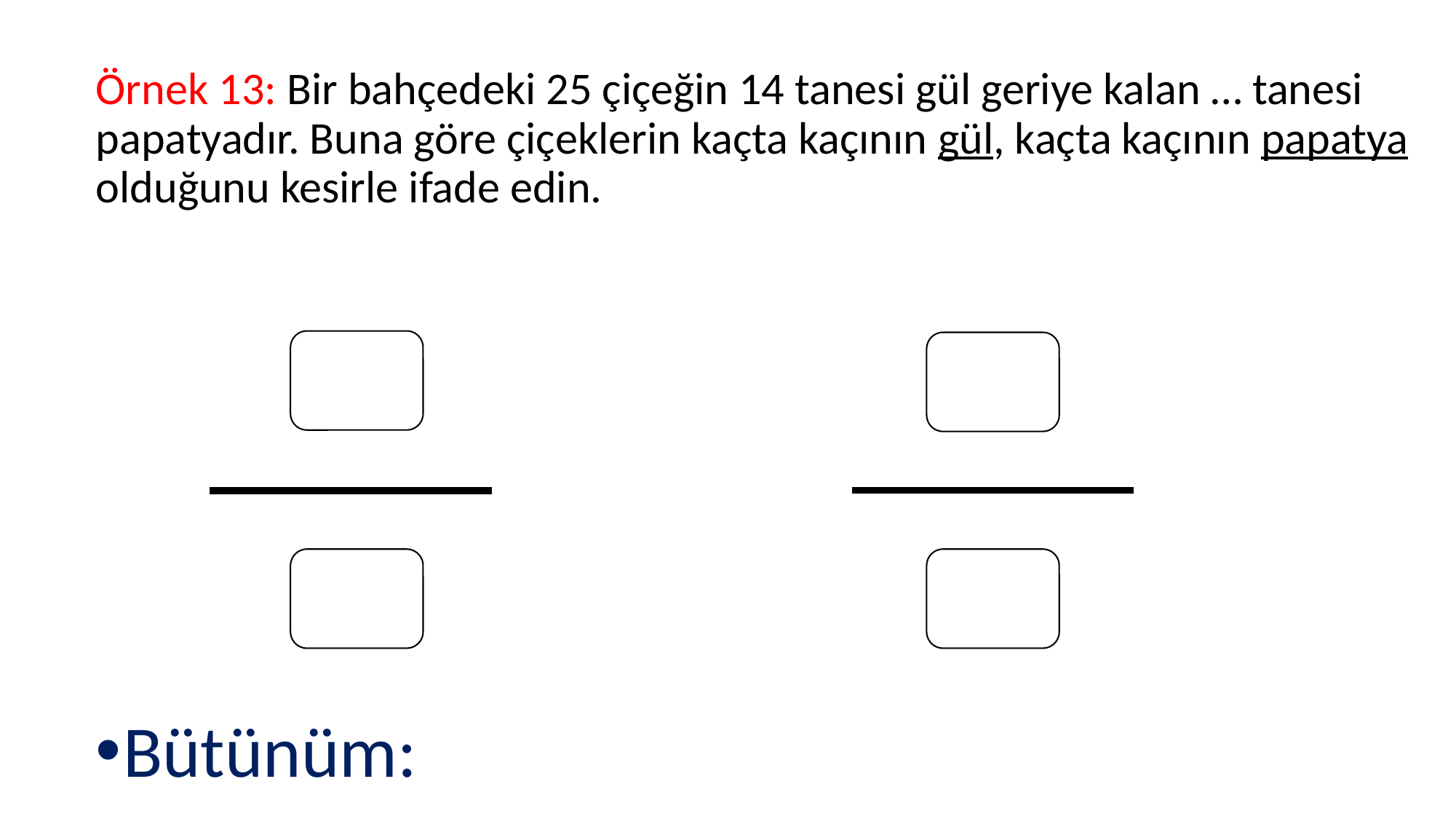

# Örnek 13: Bir bahçedeki 25 çiçeğin 14 tanesi gül geriye kalan … tanesi papatyadır. Buna göre çiçeklerin kaçta kaçının gül, kaçta kaçının papatya olduğunu kesirle ifade edin.

Bütünüm: